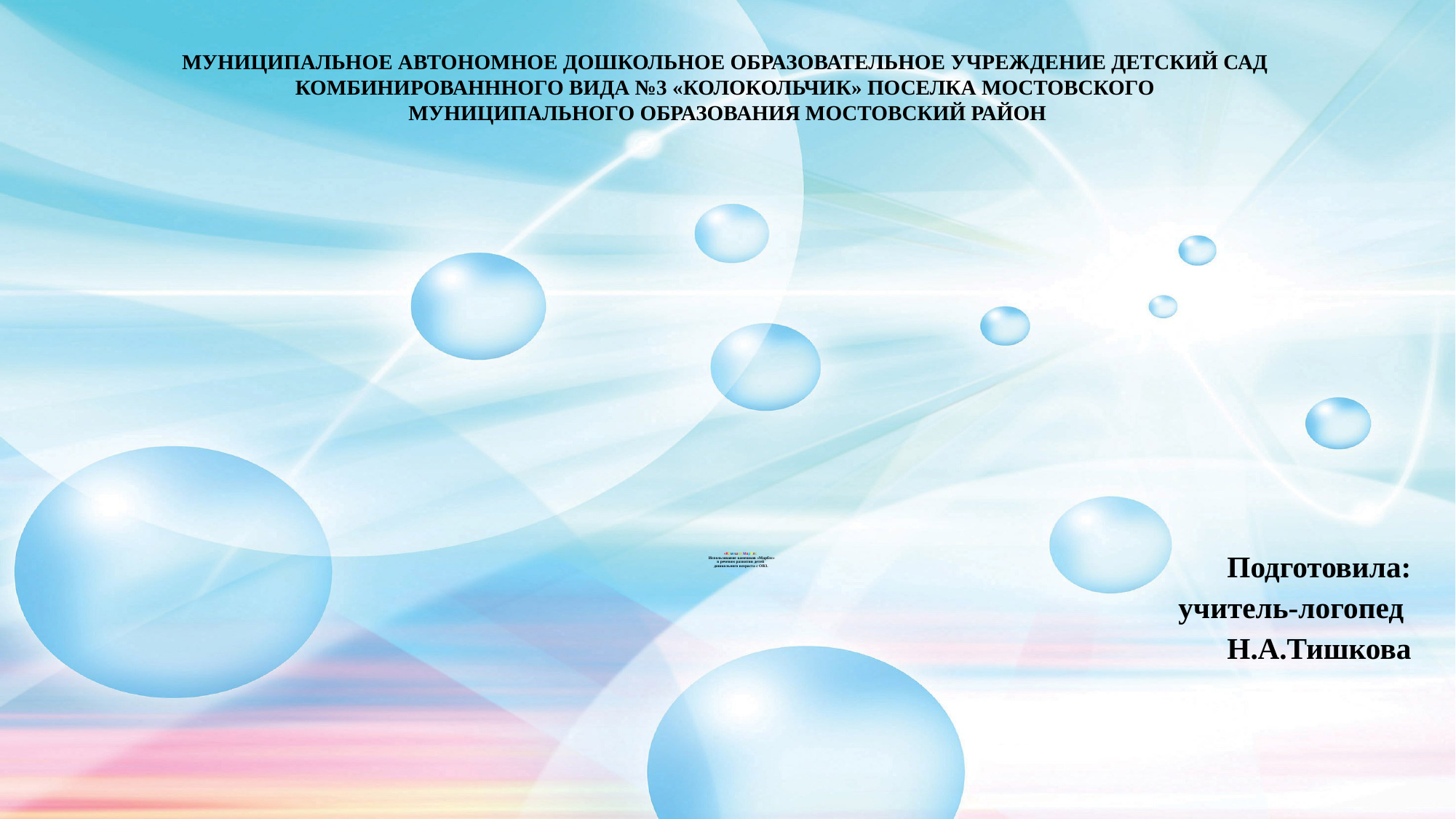

МУНИЦИПАЛЬНОЕ АВТОНОМНОЕ ДОШКОЛЬНОЕ ОБРАЗОВАТЕЛЬНОЕ УЧРЕЖДЕНИЕ ДЕТСКИЙ САД
КОМБИНИРОВАНННОГО ВИДА №3 «КОЛОКОЛЬЧИК» ПОСЕЛКА МОСТОВСКОГО
МУНИЦИПАЛЬНОГО ОБРАЗОВАНИЯ МОСТОВСКИЙ РАЙОН
# «Камешки Марблс Использование камешков «Марблс» в речевом развитии детей дошкольного возраста с ОВЗ.

	Подготовила:
учитель-логопед
Н.А.Тишкова